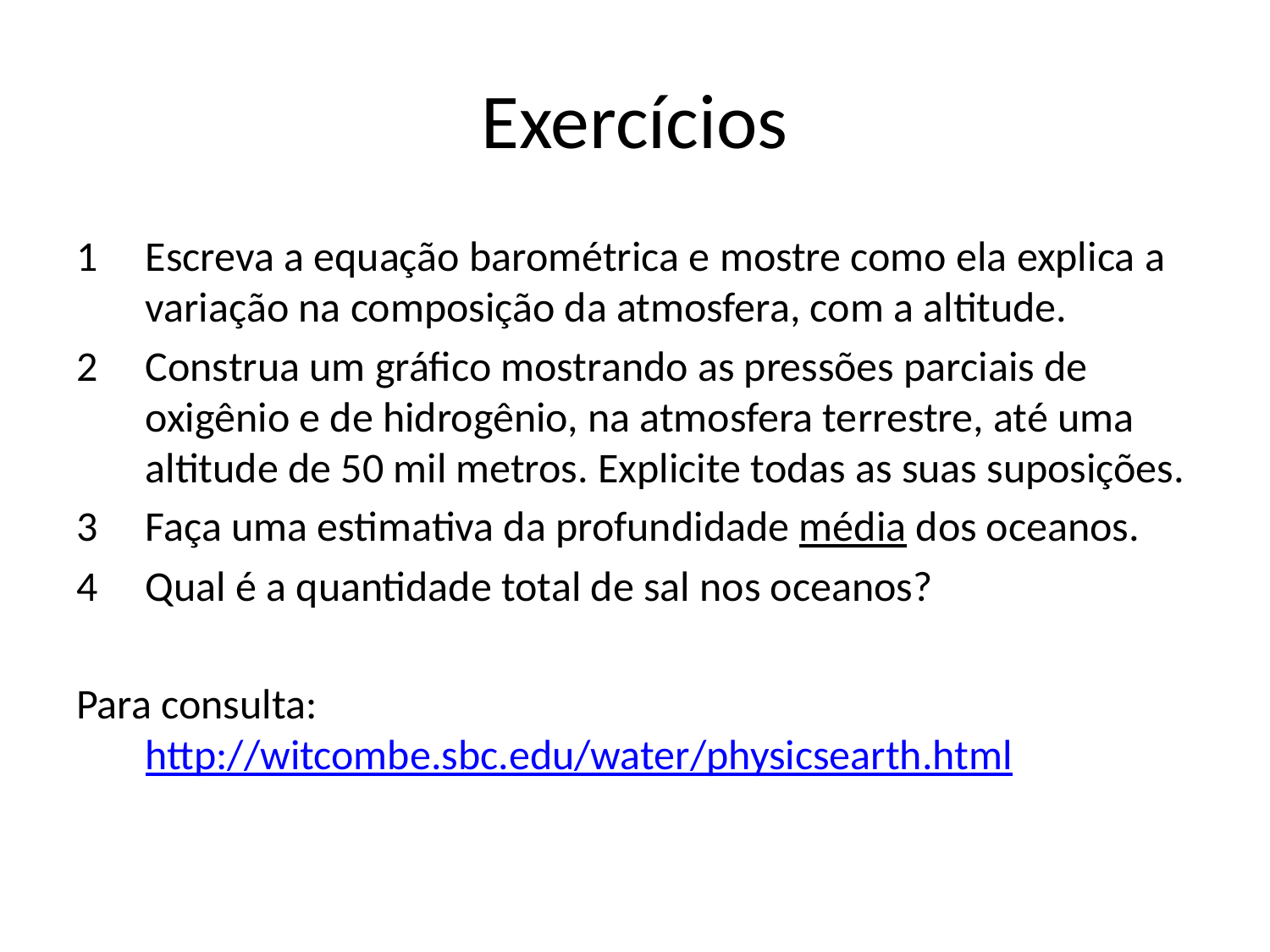

# Exercícios
Escreva a equação barométrica e mostre como ela explica a variação na composição da atmosfera, com a altitude.
Construa um gráfico mostrando as pressões parciais de oxigênio e de hidrogênio, na atmosfera terrestre, até uma altitude de 50 mil metros. Explicite todas as suas suposições.
Faça uma estimativa da profundidade média dos oceanos.
Qual é a quantidade total de sal nos oceanos?

Para consulta: http://witcombe.sbc.edu/water/physicsearth.html